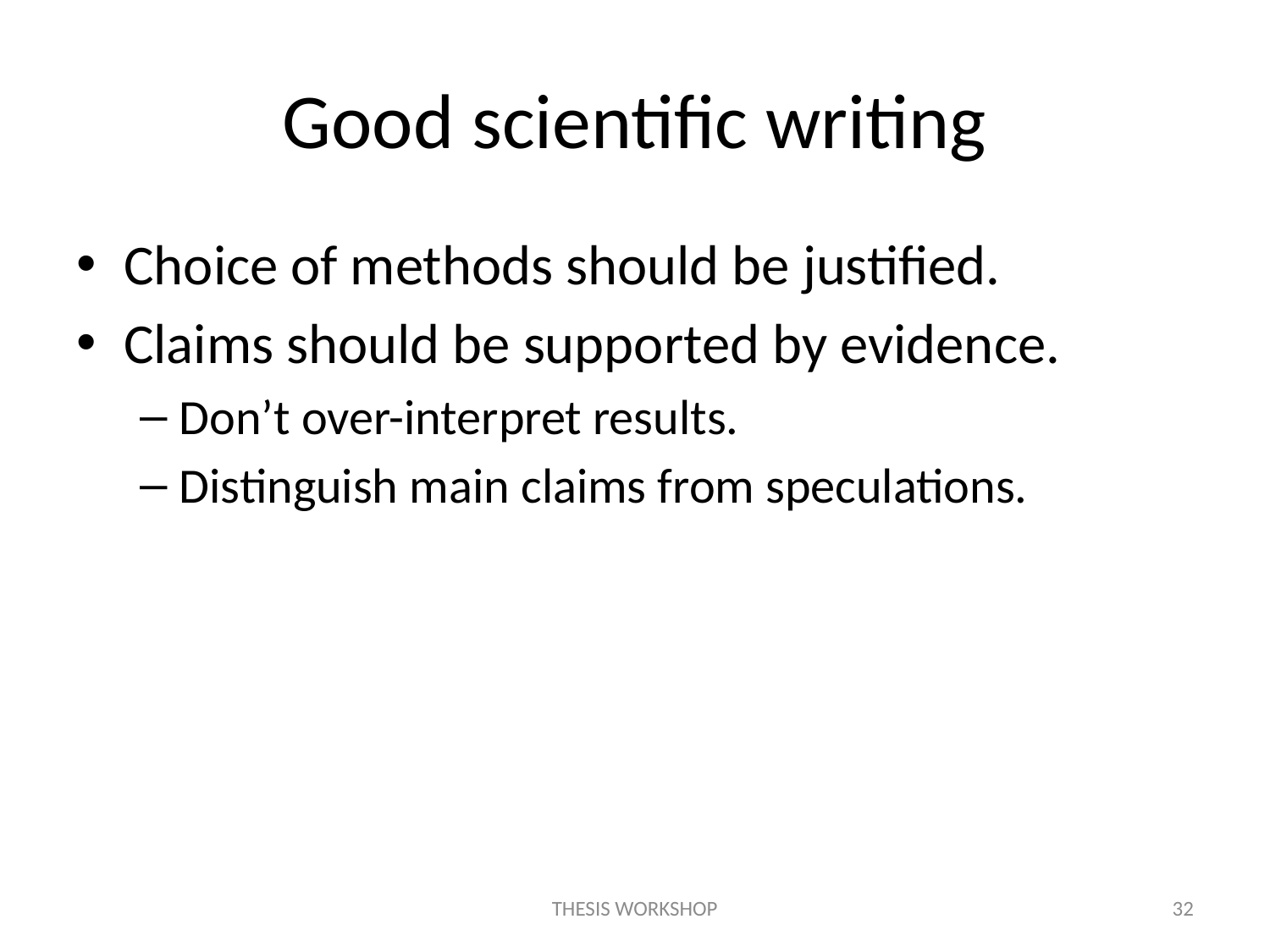

# Good scientific writing
Choice of methods should be justified.
Claims should be supported by evidence.
Don’t over-interpret results.
Distinguish main claims from speculations.
THESIS WORKSHOP
32